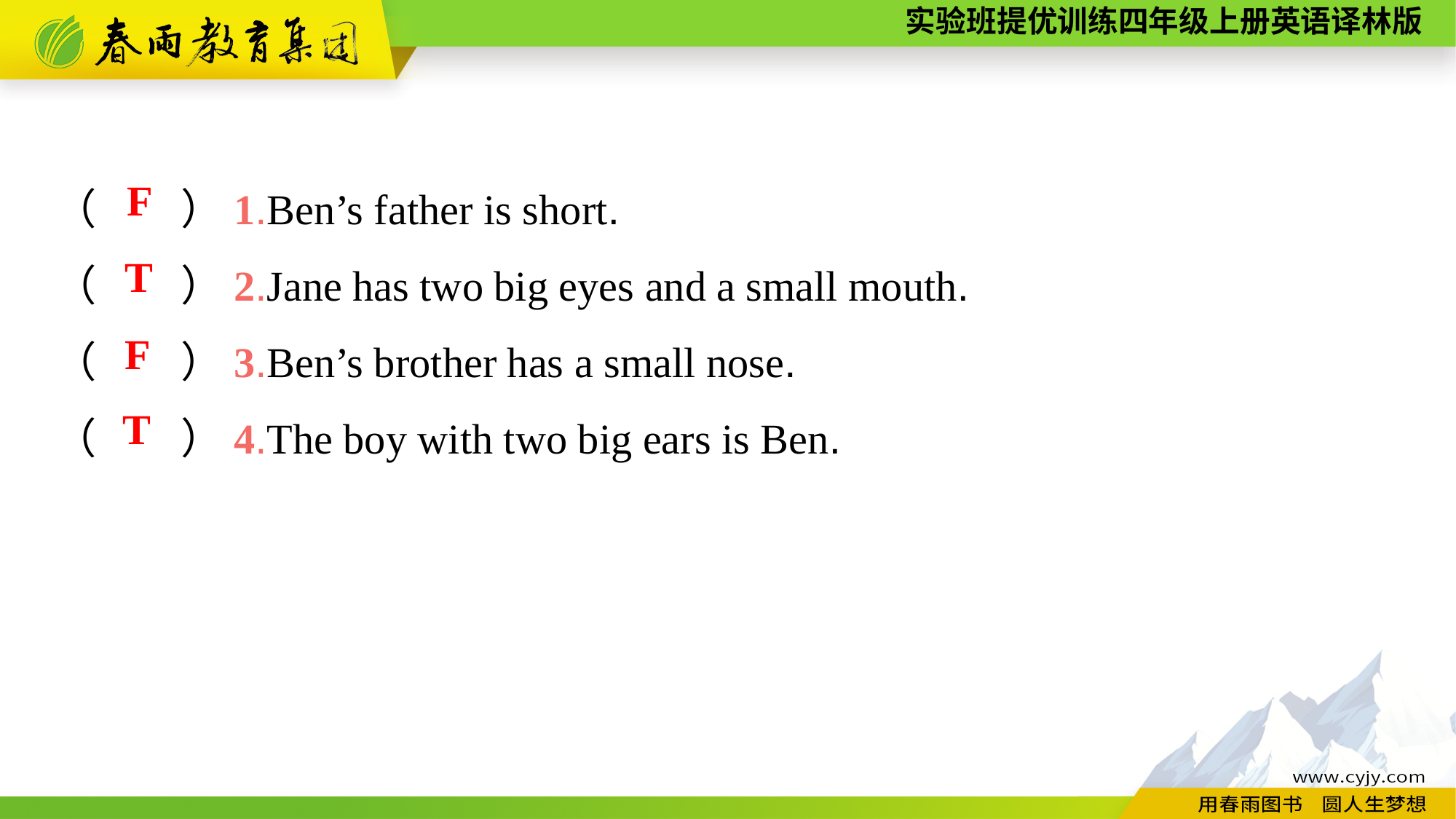

（　　）1.Ben’s father is short.
（　　）2.Jane has two big eyes and a small mouth.
（　　）3.Ben’s brother has a small nose.
（　　）4.The boy with two big ears is Ben.
F
T
F
T